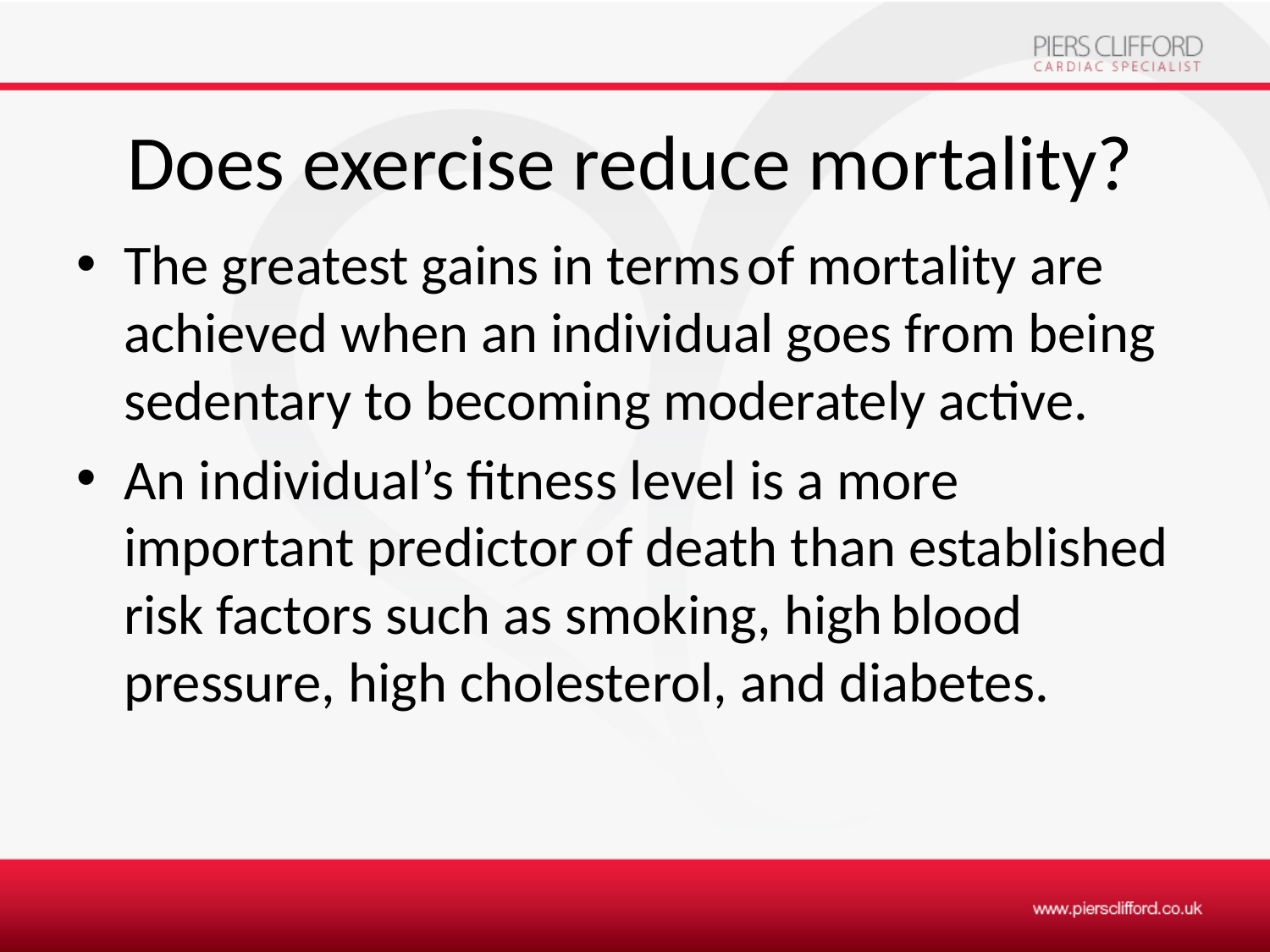

# Does exercise reduce mortality?
The greatest gains in terms of mortality are achieved when an individual goes from being sedentary to becoming moderately active.
An individual’s fitness level is a more important predictor of death than established risk factors such as smoking, high blood pressure, high cholesterol, and diabetes.